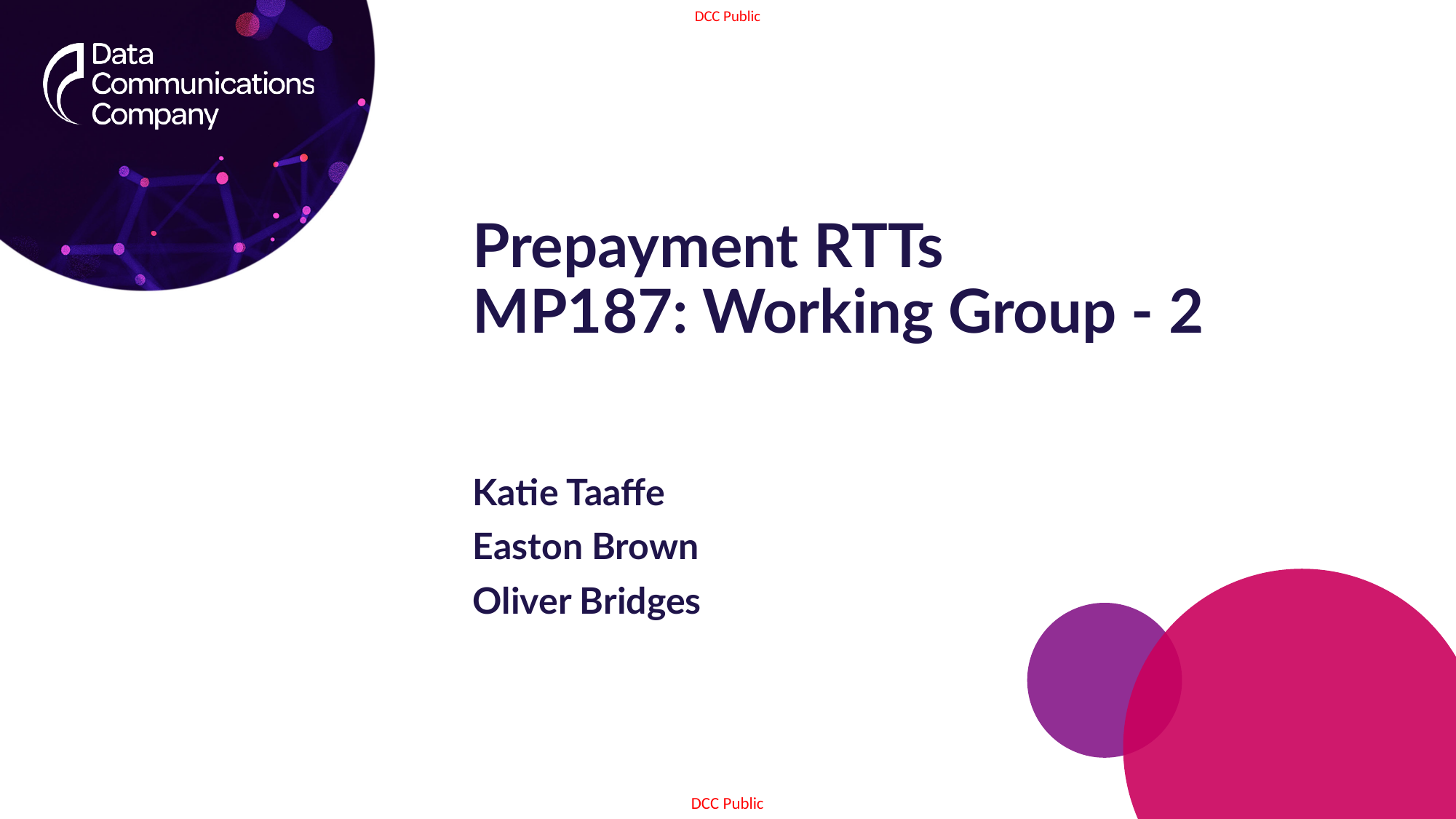

# Prepayment RTTs MP187: Working Group - 2
Katie Taaffe
Easton Brown
Oliver Bridges